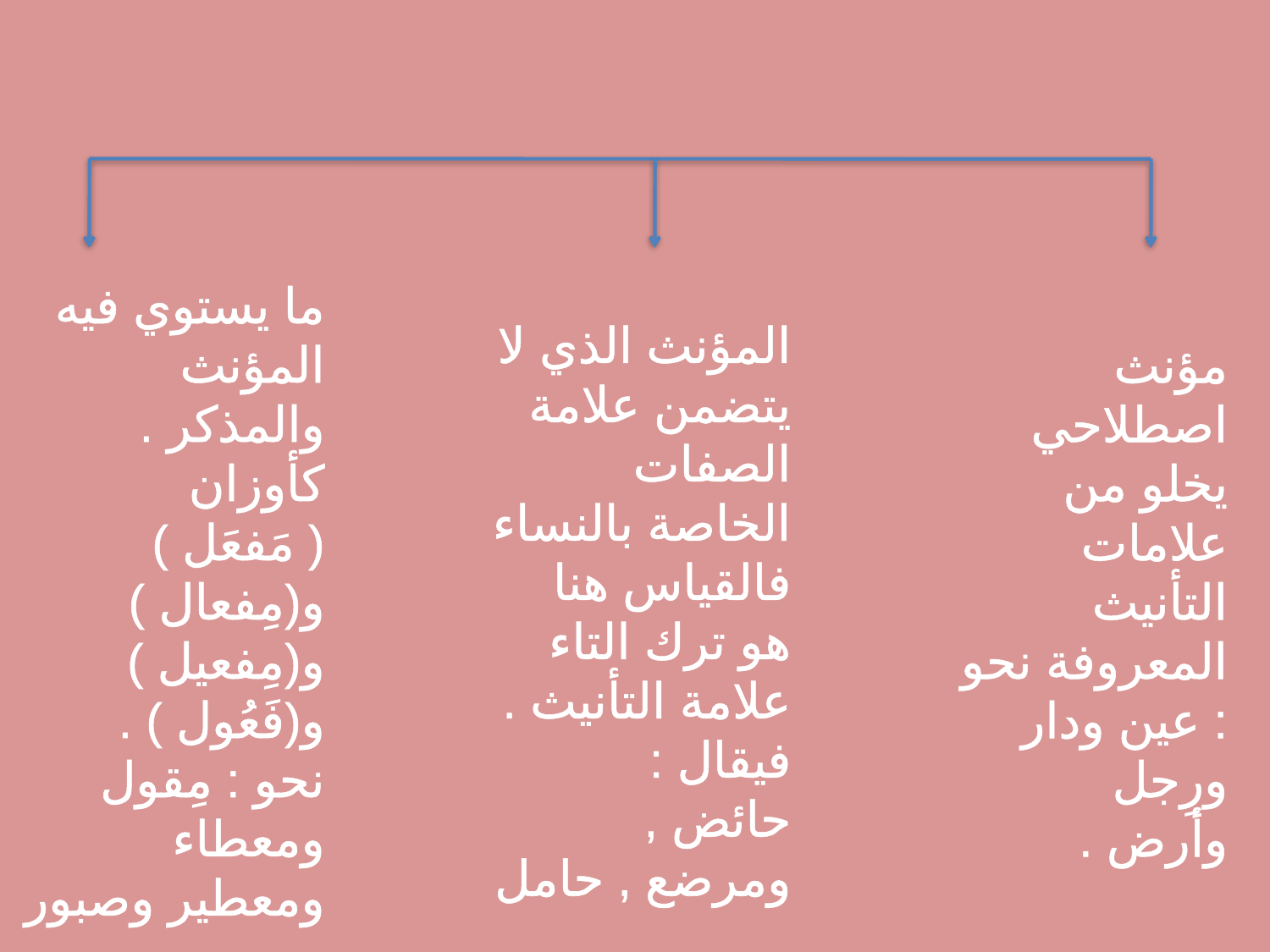

ما يستوي فيه المؤنث والمذكر . كأوزان ( مَفعَل ) و(مِفعال ) و(مِفعيل ) و(فَعُول ) . نحو : مِقول ومعطاء ومعطير وصبور
المؤنث الذي لا يتضمن علامة الصفات الخاصة بالنساء فالقياس هنا هو ترك التاء علامة التأنيث . فيقال : حائض , ومرضع , حامل
مؤنث اصطلاحي يخلو من علامات التأنيث المعروفة نحو : عين ودار ورِجل وأرض .